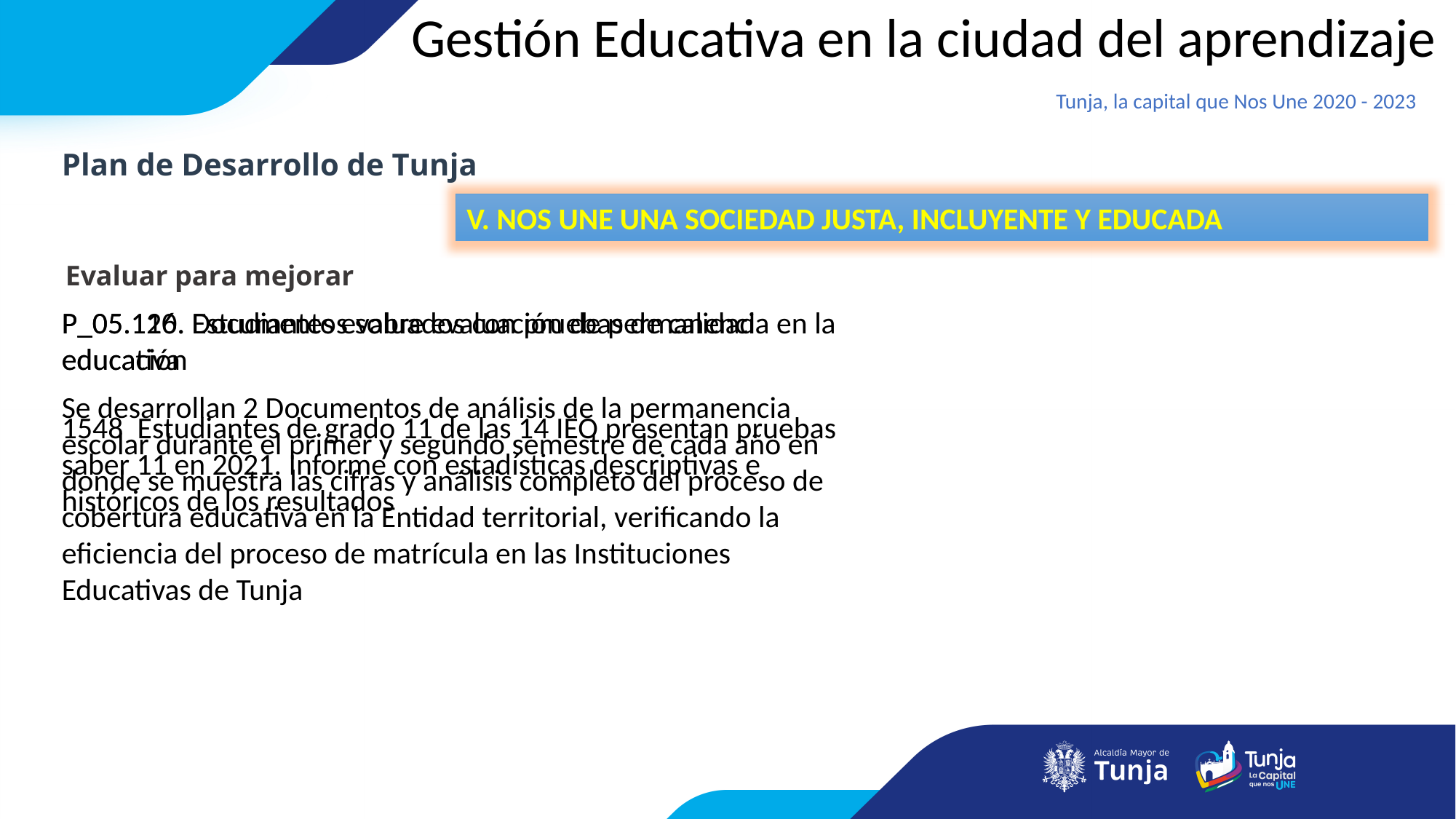

Gestión Educativa en la ciudad del aprendizaje
Tunja, la capital que Nos Une 2020 - 2023
Plan de Desarrollo de Tunja
V. NOS UNE UNA SOCIEDAD JUSTA, INCLUYENTE Y EDUCADA
Evaluar para mejorar
P_05.120. Documentos sobre evaluación de permanencia en la educación
P_05.116. Estudiantes evaluados con pruebas de calidad educativa
Se desarrollan 2 Documentos de análisis de la permanencia escolar durante el primer y segundo semestre de cada año en donde se muestra las cifras y análisis completo del proceso de cobertura educativa en la Entidad territorial, verificando la eficiencia del proceso de matrícula en las Instituciones Educativas de Tunja
1548  Estudiantes de grado 11 de las 14 IEO presentan pruebas saber 11 en 2021. Informe con estadísticas descriptivas e históricos de los resultados